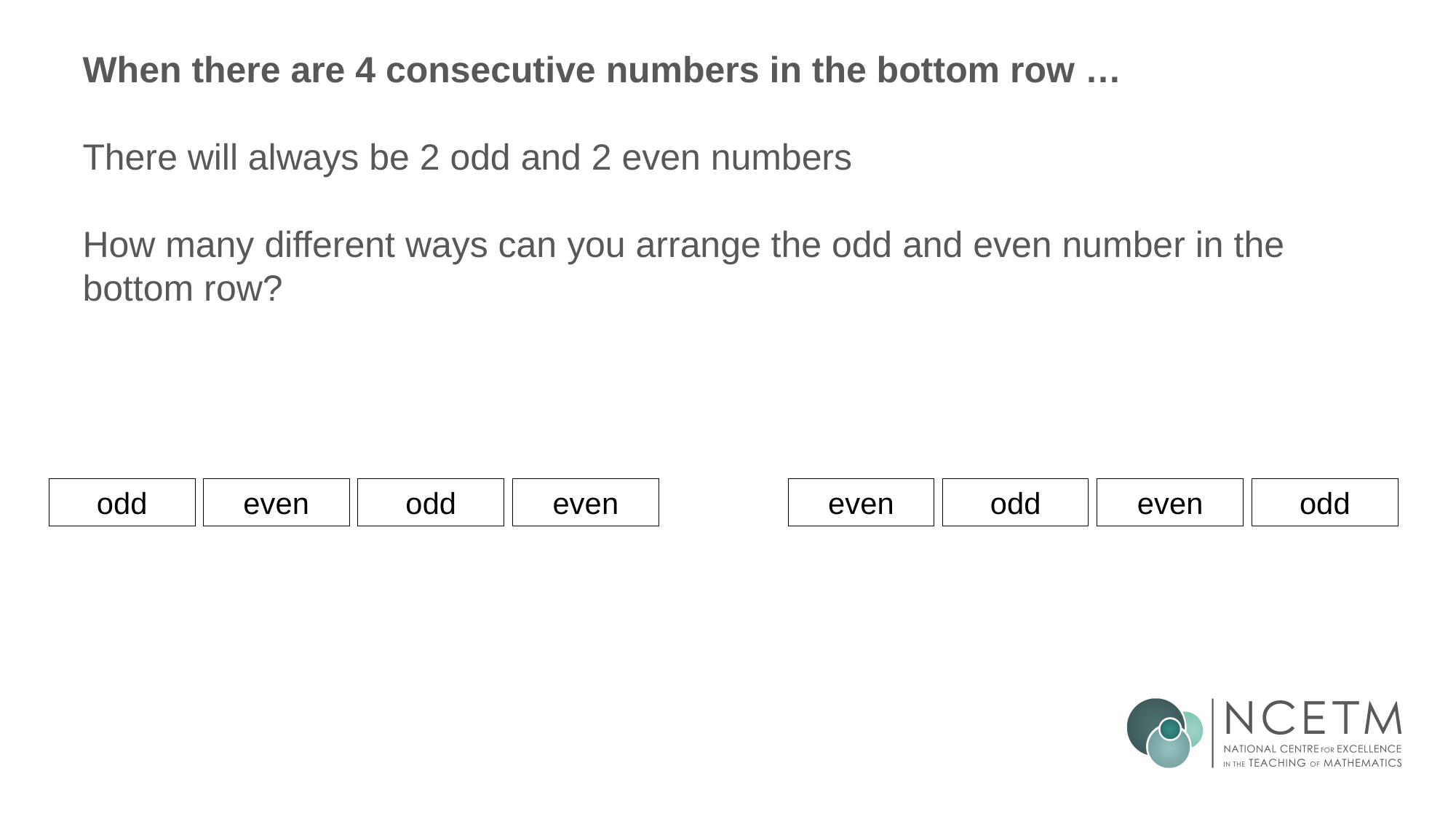

# When there are 4 consecutive numbers in the bottom row … There will always be 2 odd and 2 even numbers How many different ways can you arrange the odd and even number in the bottom row?
even
odd
even
odd
odd
even
odd
even